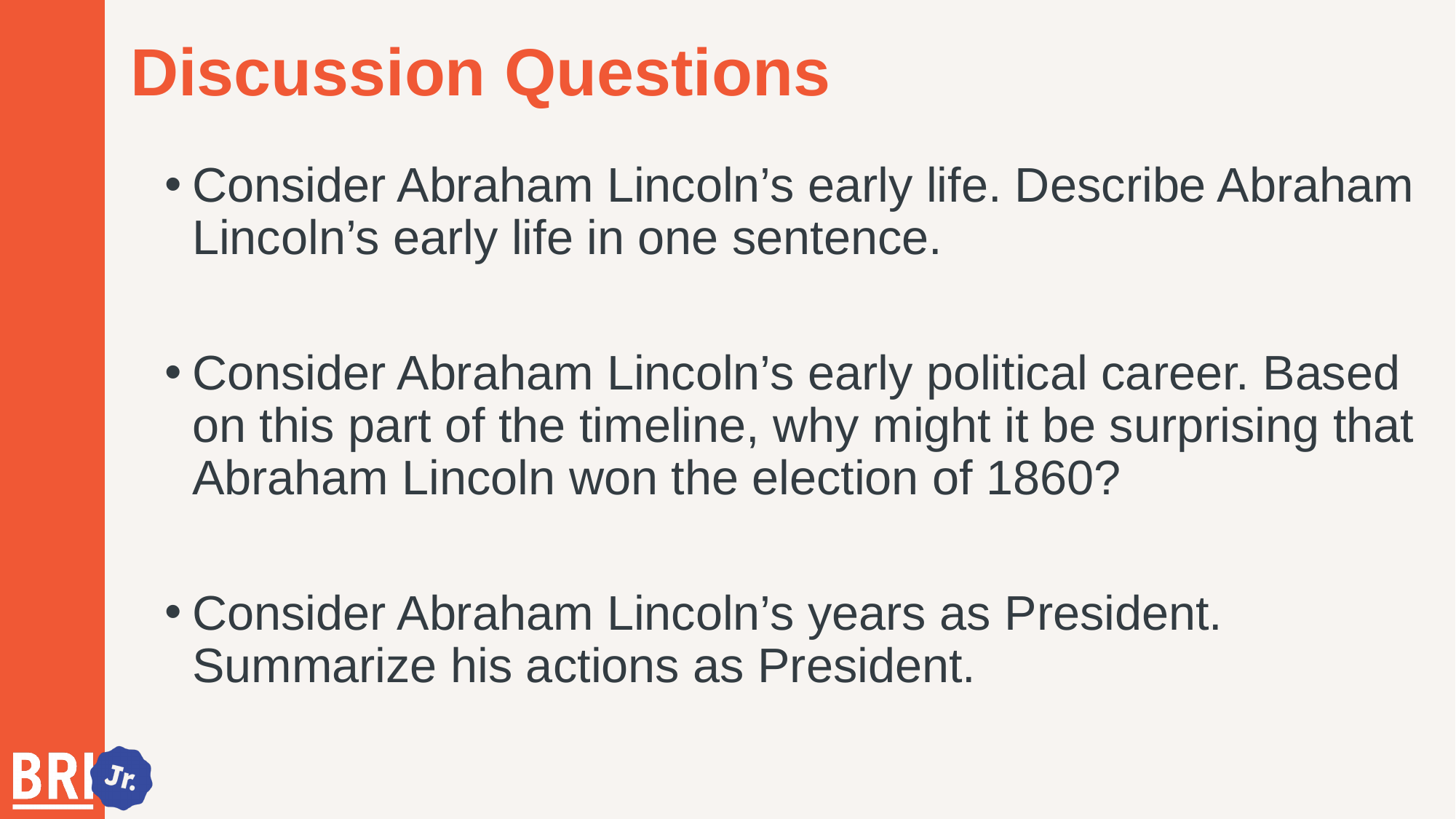

# Discussion Questions
Consider Abraham Lincoln’s early life. Describe Abraham Lincoln’s early life in one sentence.

Consider Abraham Lincoln’s early political career. Based on this part of the timeline, why might it be surprising that Abraham Lincoln won the election of 1860?

Consider Abraham Lincoln’s years as President. Summarize his actions as President.